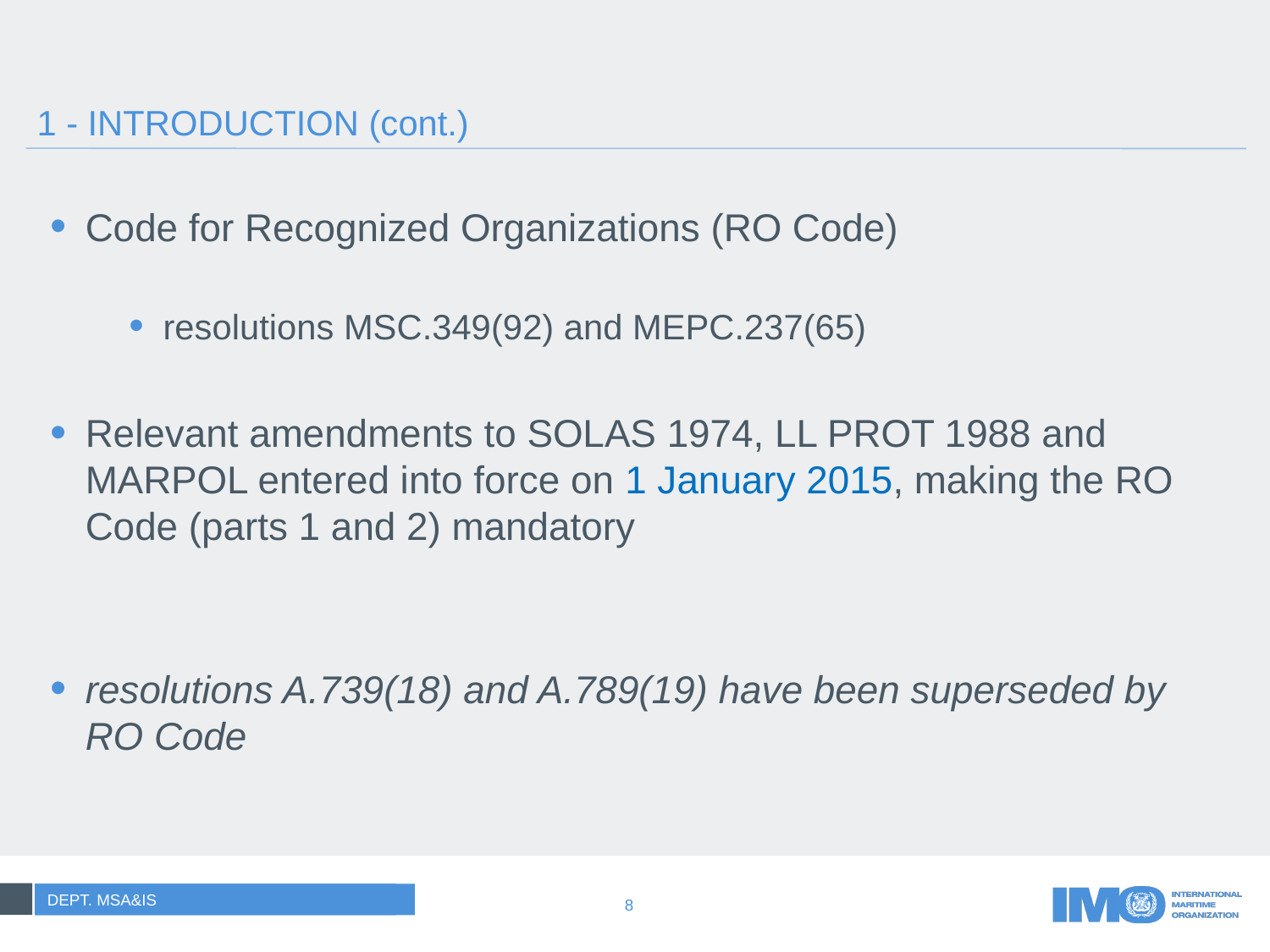

# 1 - INTRODUCTION (cont.)
Code for Recognized Organizations (RO Code)

resolutions MSC.349(92) and MEPC.237(65)

Relevant amendments to SOLAS 1974, LL PROT 1988 and MARPOL entered into force on 1 January 2015, making the RO Code (parts 1 and 2) mandatory

resolutions A.739(18) and A.789(19) have been superseded by RO Code